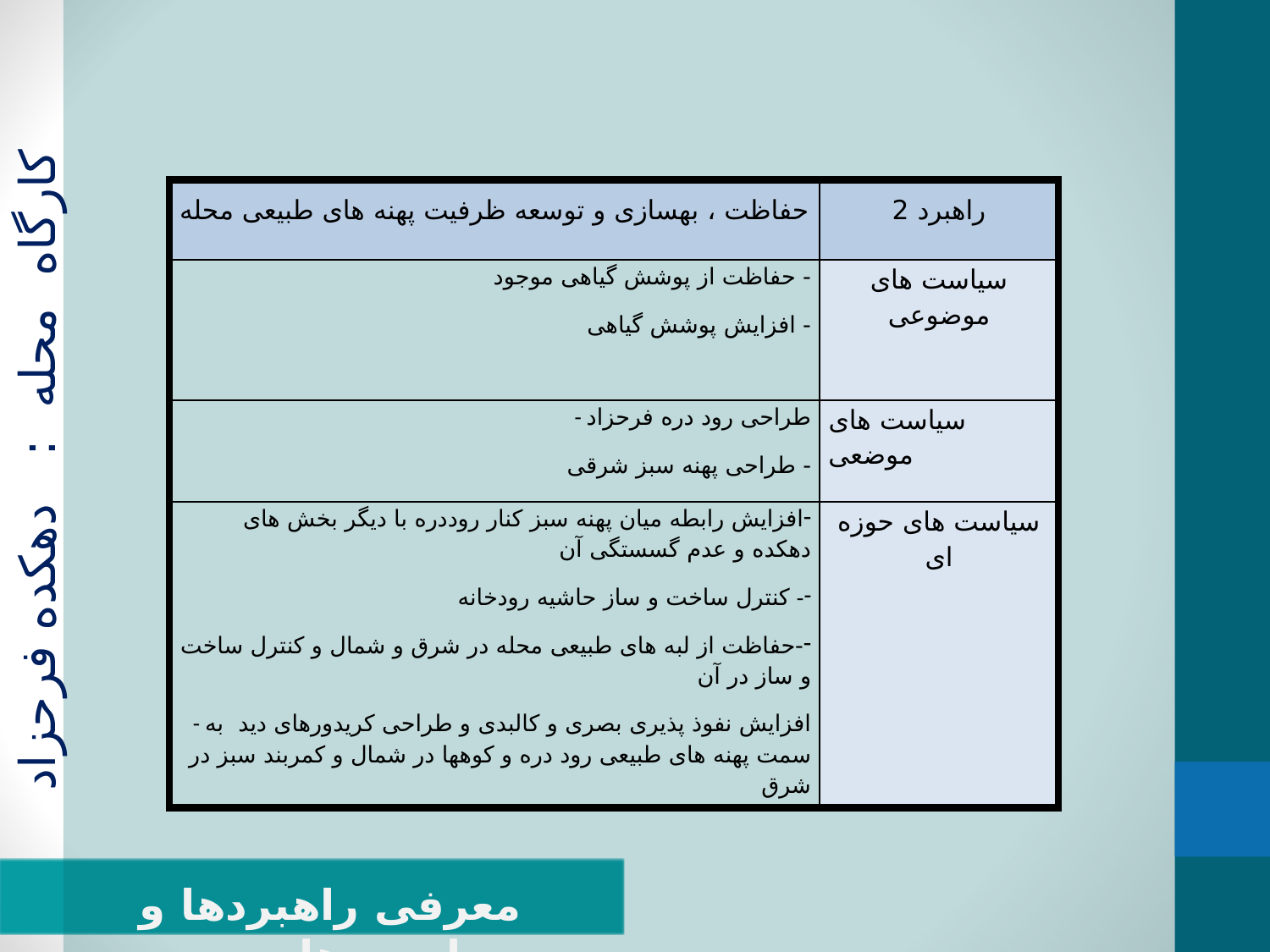

| حفاظت ، بهسازی و توسعه ظرفیت پهنه های طبیعی محله | راهبرد 2 |
| --- | --- |
| - حفاظت از پوشش گیاهی موجود - افزایش پوشش گیاهی | سیاست های موضوعی |
| - طراحی رود دره فرحزاد - طراحی پهنه سبز شرقی | سیاست های موضعی |
| افزایش رابطه میان پهنه سبز کنار روددره با دیگر بخش های دهکده و عدم گسستگی آن - کنترل ساخت و ساز حاشیه رودخانه -حفاظت از لبه های طبیعی محله در شرق و شمال و کنترل ساخت و ساز در آن - افزایش نفوذ پذیری بصری و کالبدی و طراحی کریدورهای دید به سمت پهنه های طبیعی رود دره و کوهها در شمال و کمربند سبز در شرق | سیاست های حوزه ای |
کارگاه  محله  :   دهکده فرحزاد

معرفی راهبردها و سیاست ها